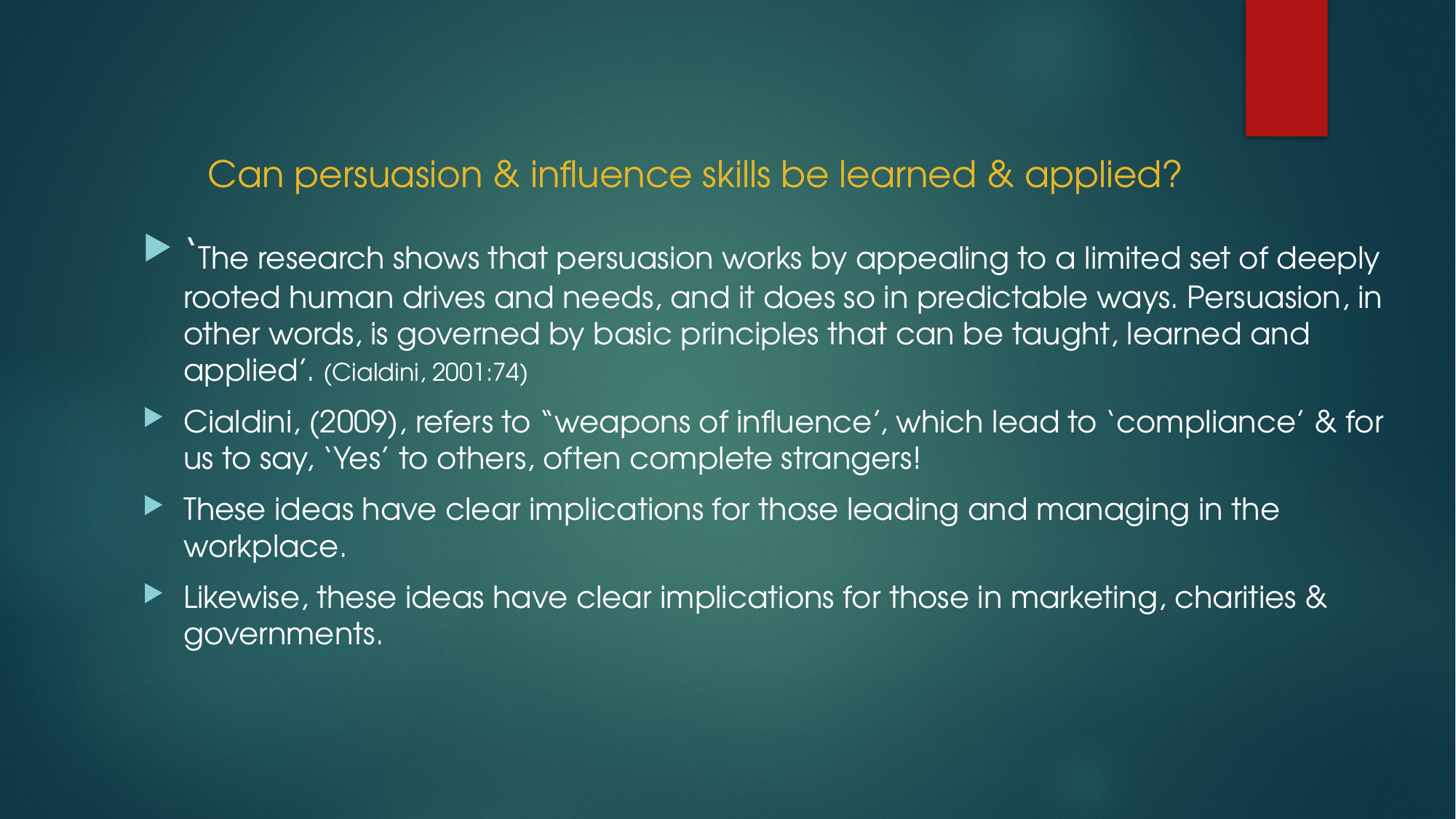

# Can persuasion & influence skills be learned & applied?
‘The research shows that persuasion works by appealing to a limited set of deeply rooted human drives and needs, and it does so in predictable ways. Persuasion, in other words, is governed by basic principles that can be taught, learned and applied’. (Cialdini, 2001:74)
Cialdini, (2009), refers to “weapons of influence’, which lead to ‘compliance’ & for us to say, ‘Yes’ to others, often complete strangers!
These ideas have clear implications for those leading and managing in the workplace.
Likewise, these ideas have clear implications for those in marketing, charities & governments.